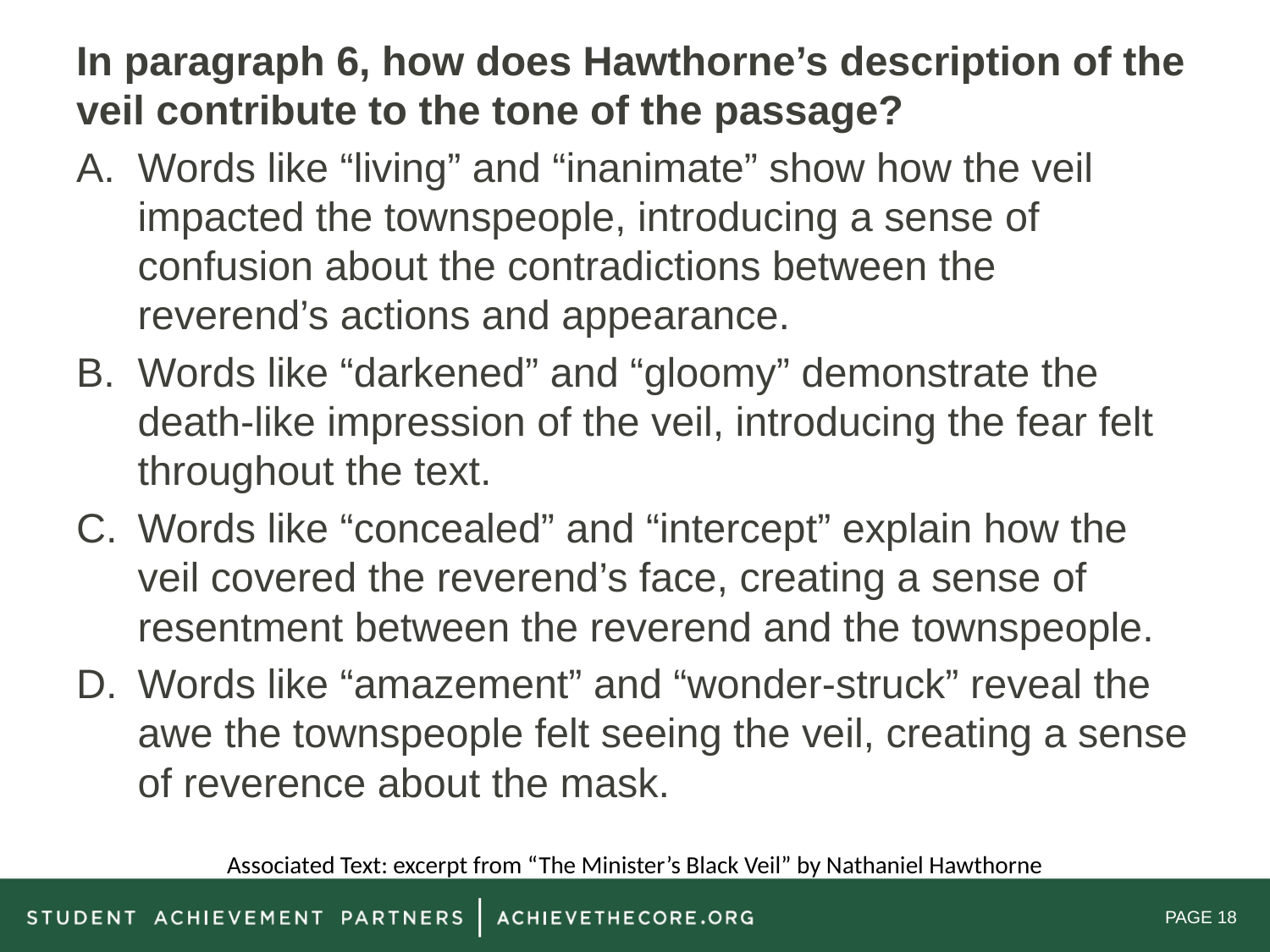

In paragraph 6, how does Hawthorne’s description of the veil contribute to the tone of the passage?
Words like “living” and “inanimate” show how the veil impacted the townspeople, introducing a sense of confusion about the contradictions between the reverend’s actions and appearance.
Words like “darkened” and “gloomy” demonstrate the death-like impression of the veil, introducing the fear felt throughout the text.
Words like “concealed” and “intercept” explain how the veil covered the reverend’s face, creating a sense of resentment between the reverend and the townspeople.
Words like “amazement” and “wonder-struck” reveal the awe the townspeople felt seeing the veil, creating a sense of reverence about the mask.

Associated Text: excerpt from “The Minister’s Black Veil” by Nathaniel Hawthorne